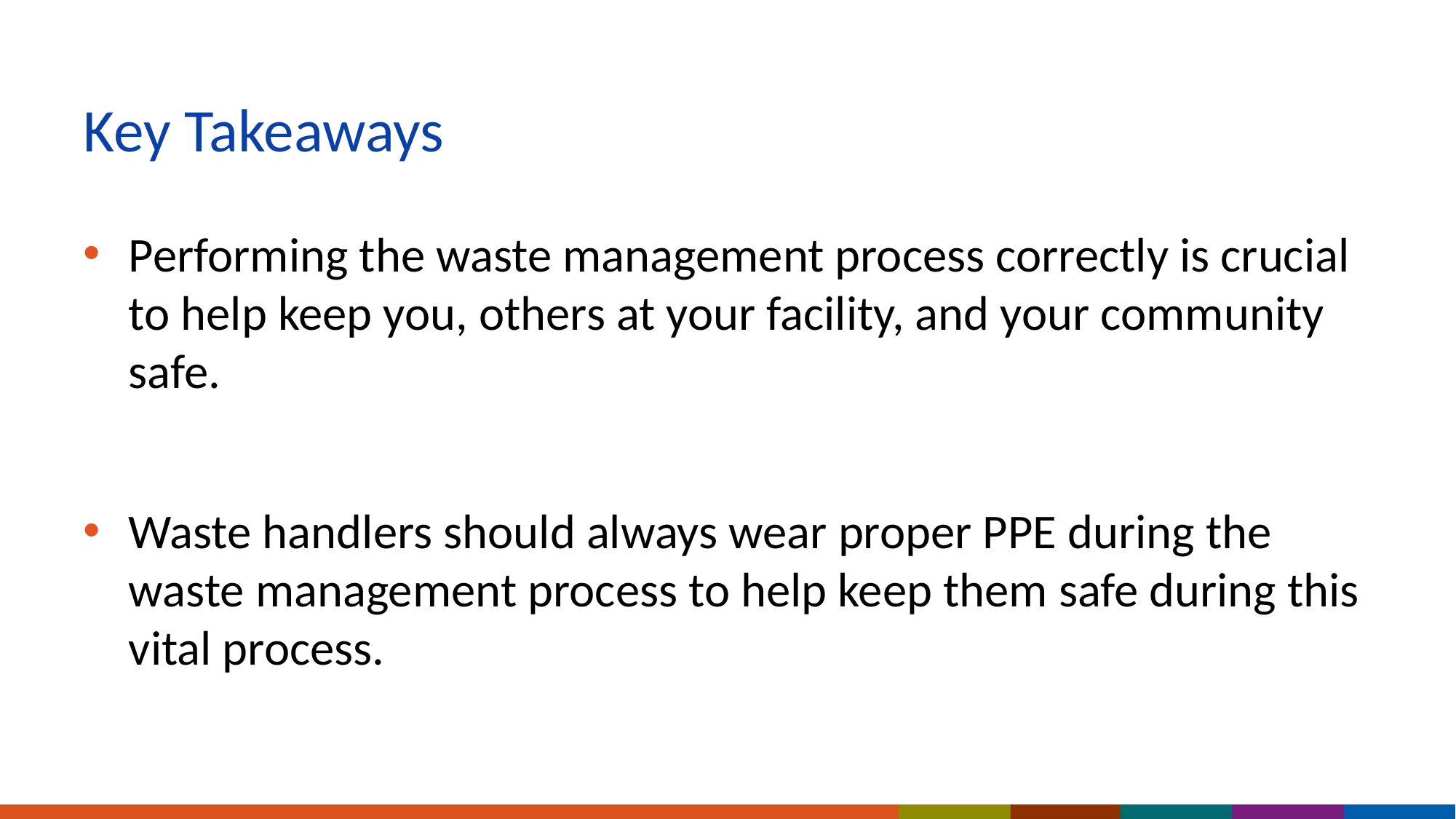

# Key Takeaways
Performing the waste management process correctly is crucial to help keep you, others at your facility, and your community safe.

Waste handlers should always wear proper PPE during the waste management process to help keep them safe during this vital process.